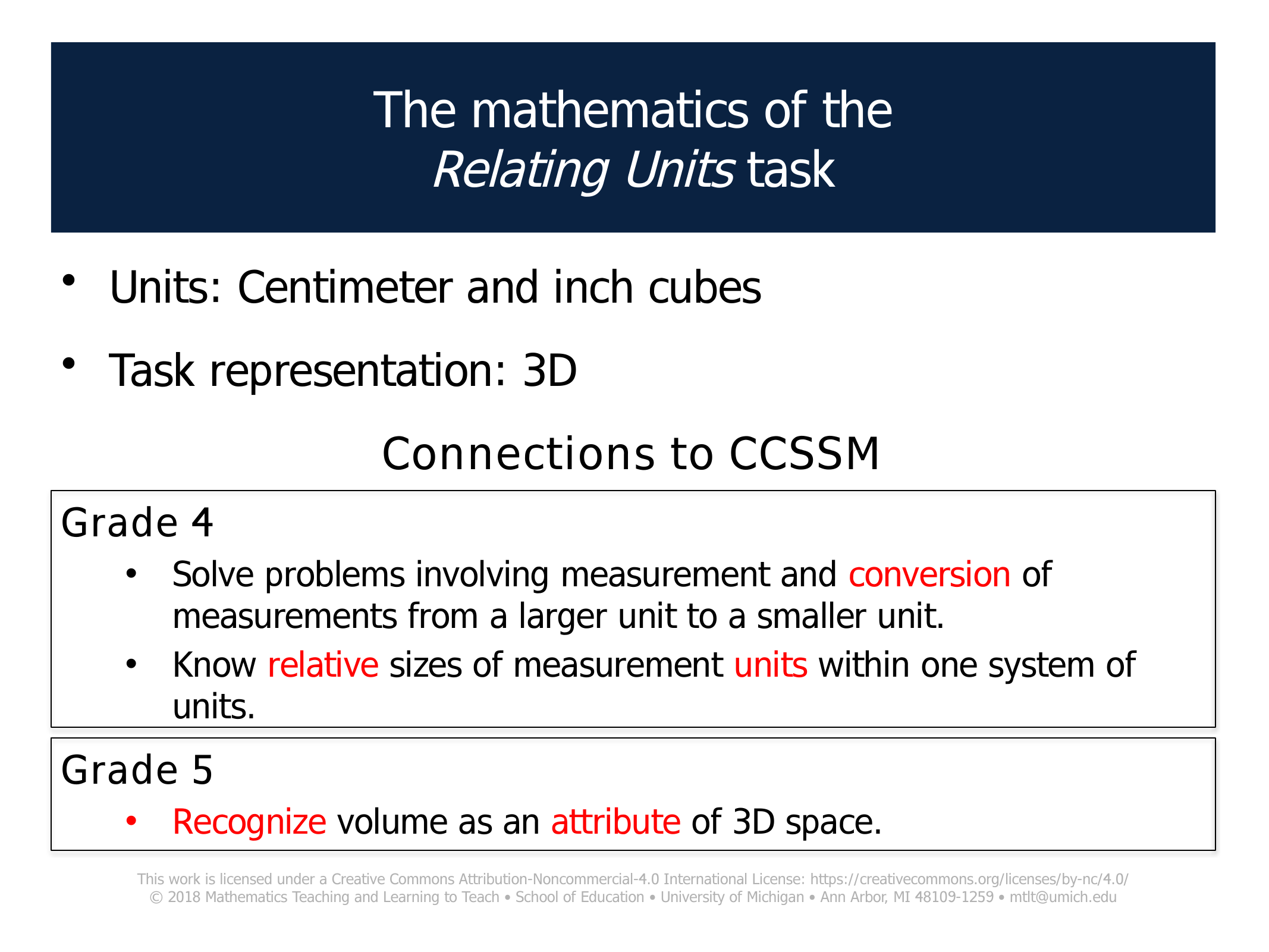

# The mathematics of the Relating Units task
Units: Centimeter and inch cubes
Task representation: 3D
Connections to CCSSM
Grade 4
Solve problems involving measurement and conversion of measurements from a larger unit to a smaller unit.
Know relative sizes of measurement units within one system of units.
Grade 5
Recognize volume as an attribute of 3D space.

This work is licensed under a Creative Commons Attribution-Noncommercial-4.0 International License: https://creativecommons.org/licenses/by-nc/4.0/
© 2018 Mathematics Teaching and Learning to Teach • School of Education • University of Michigan • Ann Arbor, MI 48109-1259 • mtlt@umich.edu